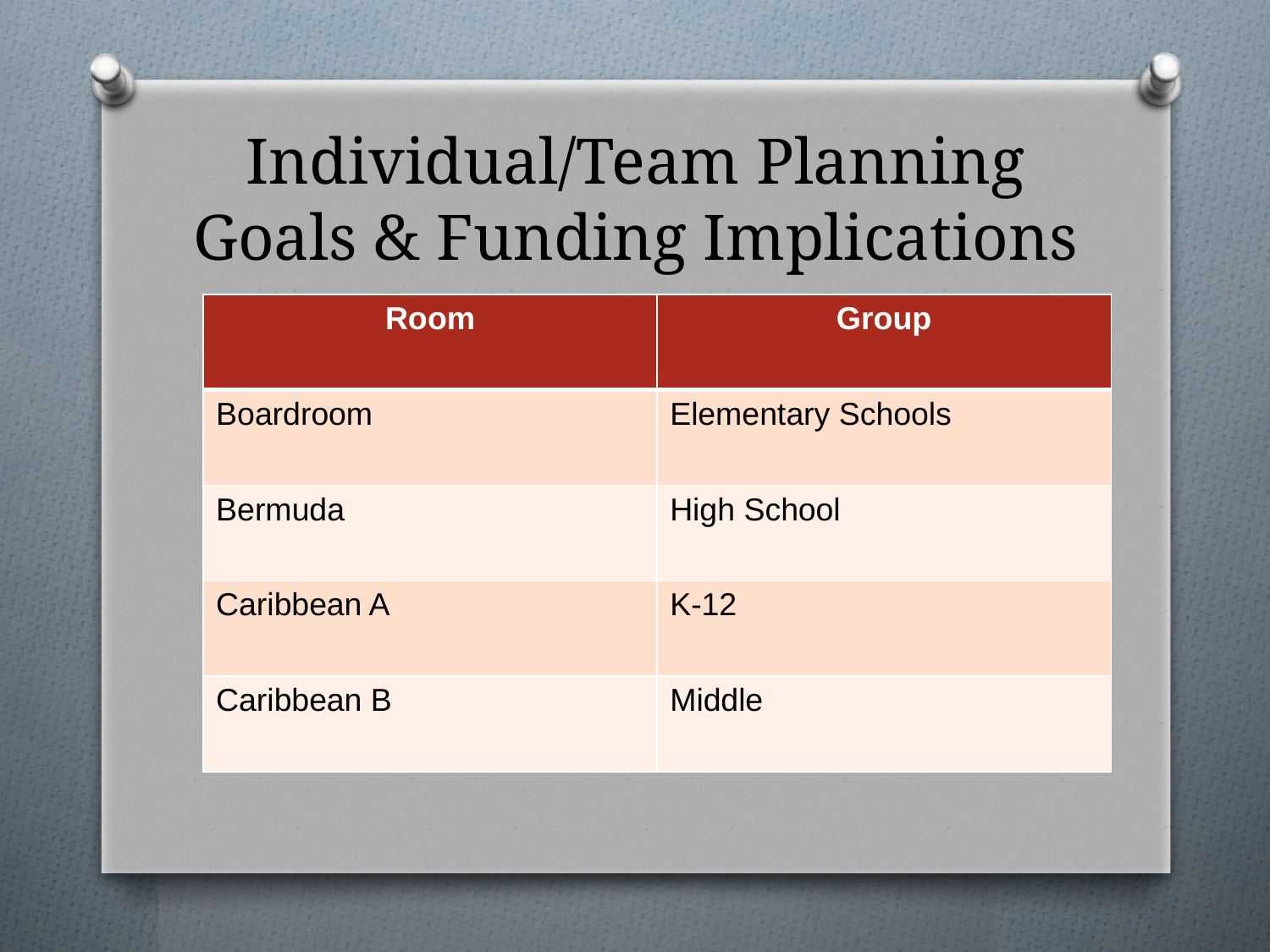

# Individual/Team Planning Goals & Funding Implications
| Room | Group |
| --- | --- |
| Boardroom | Elementary Schools |
| Bermuda | High School |
| Caribbean A | K-12 |
| Caribbean B | Middle |